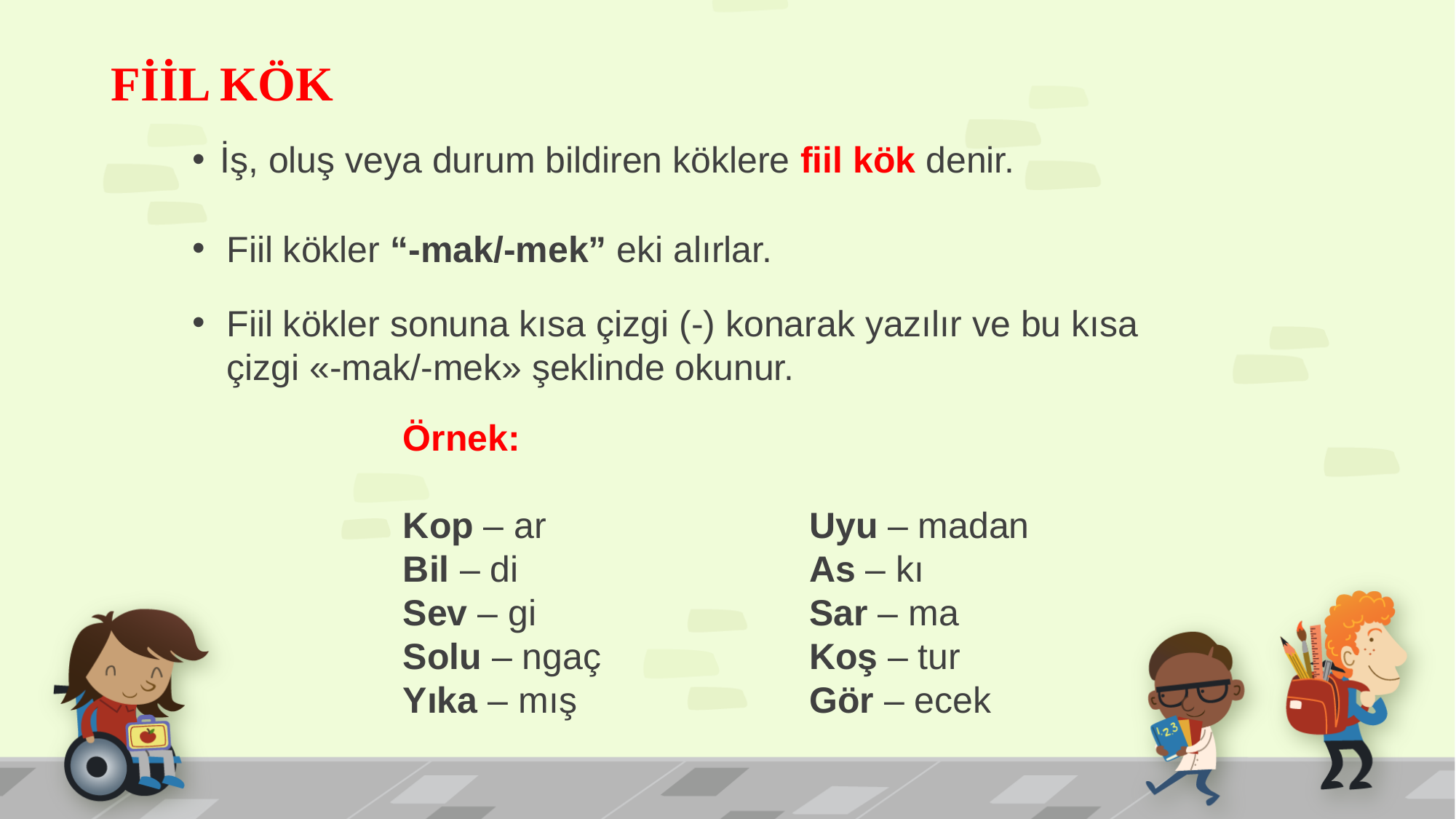

# FİİL KÖK
İş, oluş veya durum bildiren köklere fiil kök denir.
Fiil kökler “-mak/-mek” eki alırlar.

Fiil kökler sonuna kısa çizgi (-) konarak yazılır ve bu kısa çizgi «-mak/-mek» şeklinde okunur.
Örnek:

Kop – ar
Bil – di
Sev – gi
Solu – ngaç
Yıka – mış

Uyu – madan
As – kı
Sar – ma
Koş – tur
Gör – ecek